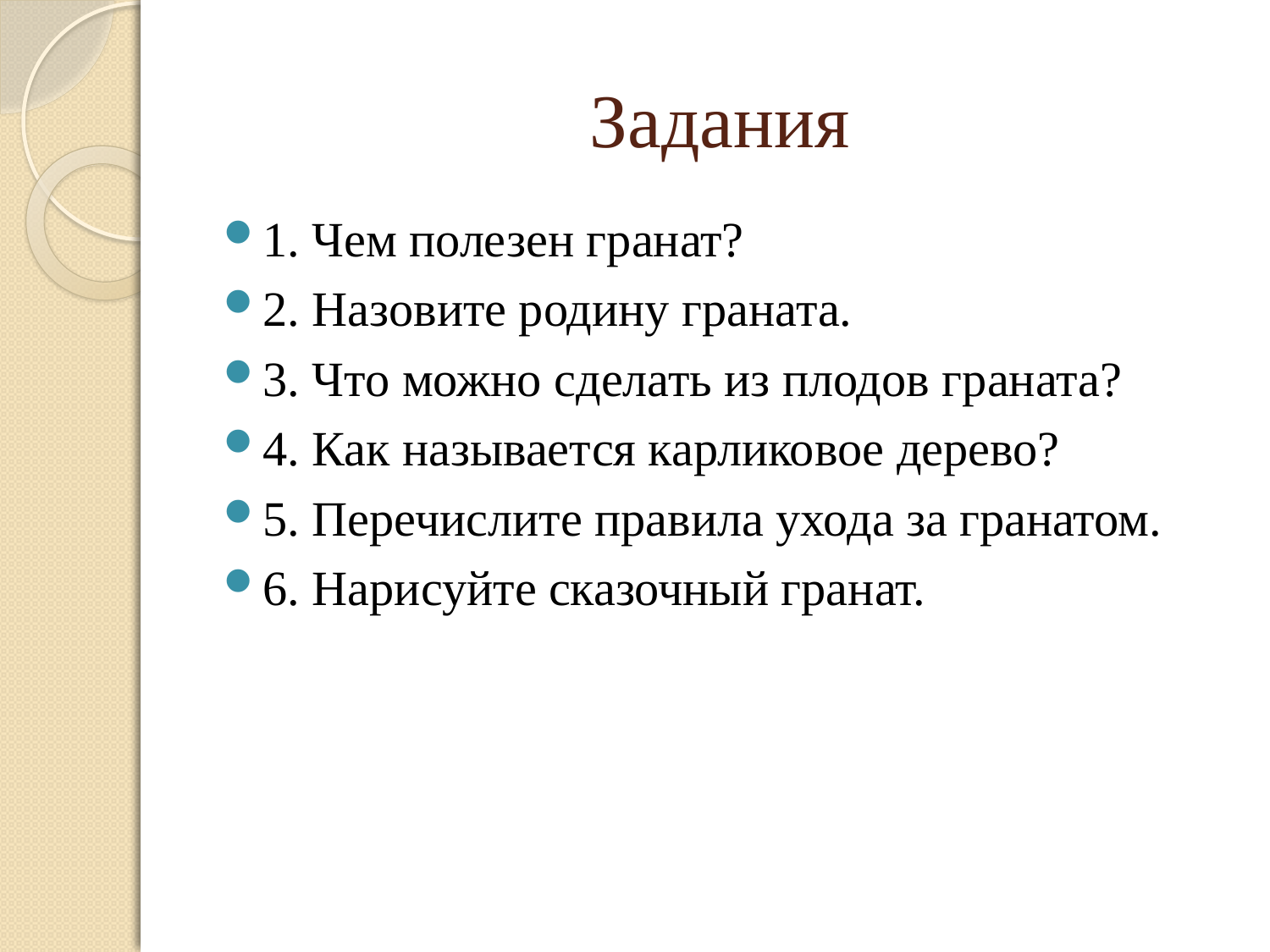

# Задания
1. Чем полезен гранат?
2. Назовите родину граната.
3. Что можно сделать из плодов граната?
4. Как называется карликовое дерево?
5. Перечислите правила ухода за гранатом.
6. Нарисуйте сказочный гранат.